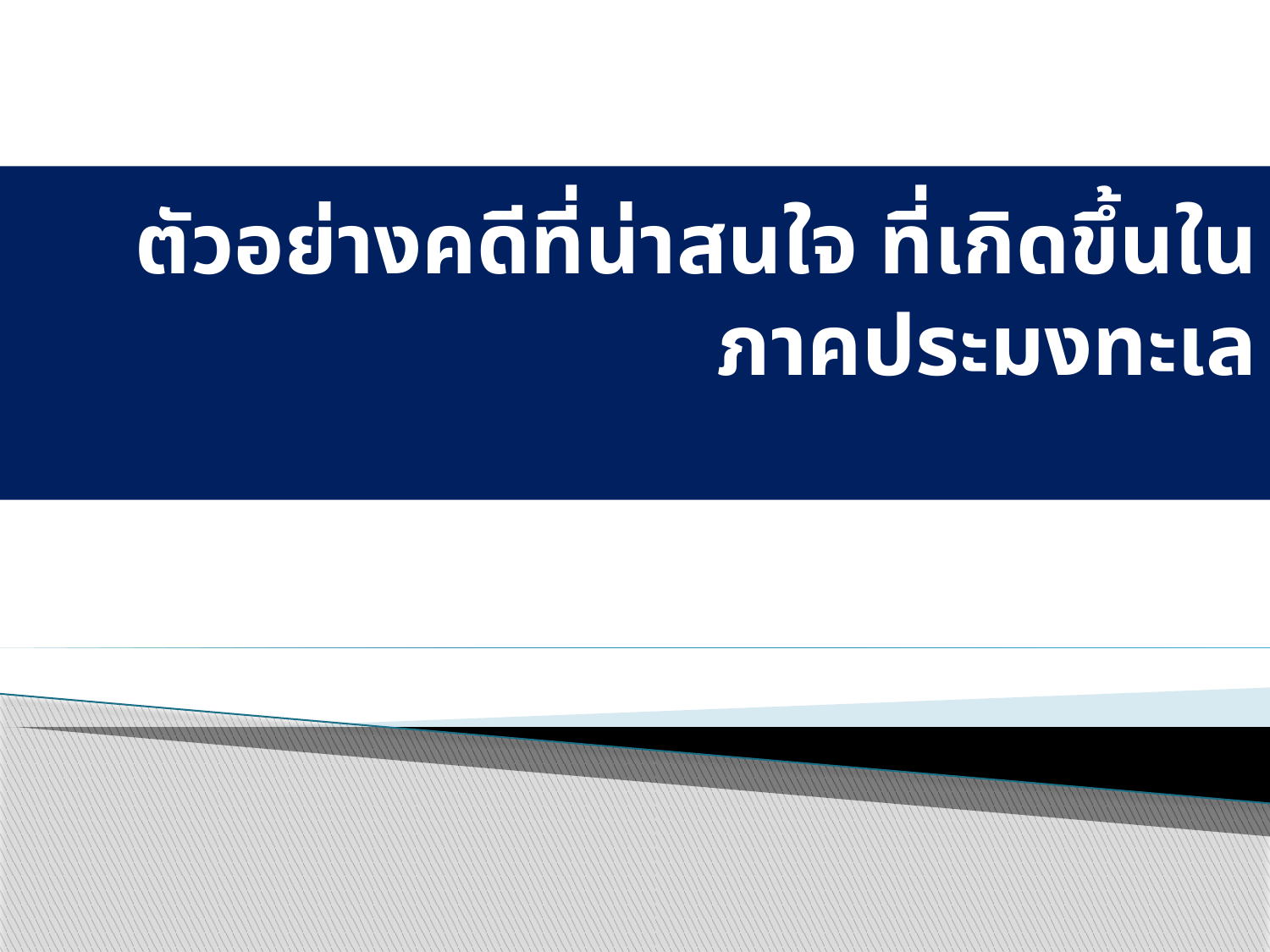

# ตัวอย่างคดีที่น่าสนใจ ที่เกิดขึ้นในภาคประมงทะเล